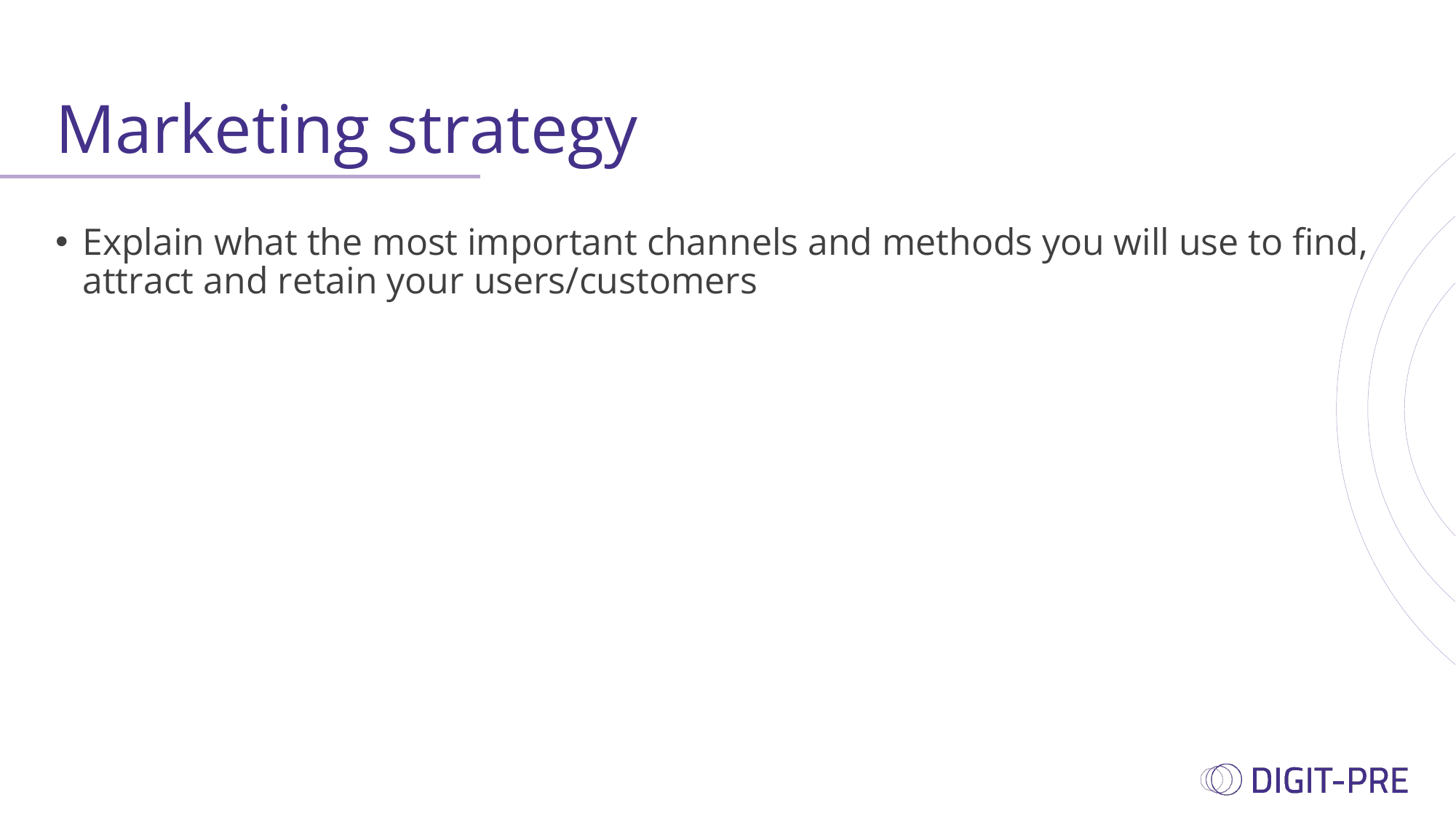

# Marketing strategy
Explain what the most important channels and methods you will use to find, attract and retain your users/customers